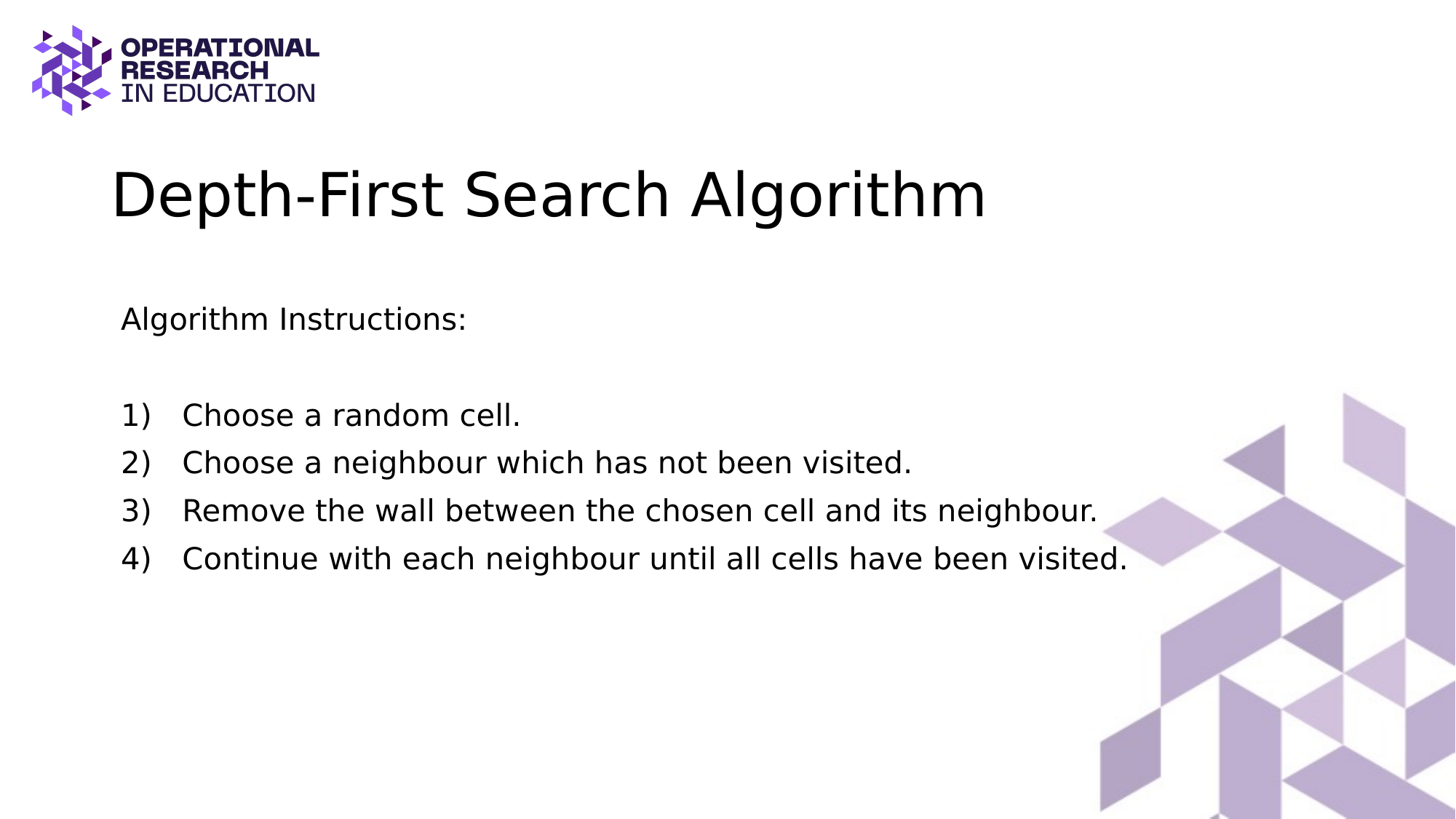

# Depth-First Search Algorithm
Algorithm Instructions:

Choose a random cell.
Choose a neighbour which has not been visited.
Remove the wall between the chosen cell and its neighbour.
Continue with each neighbour until all cells have been visited.